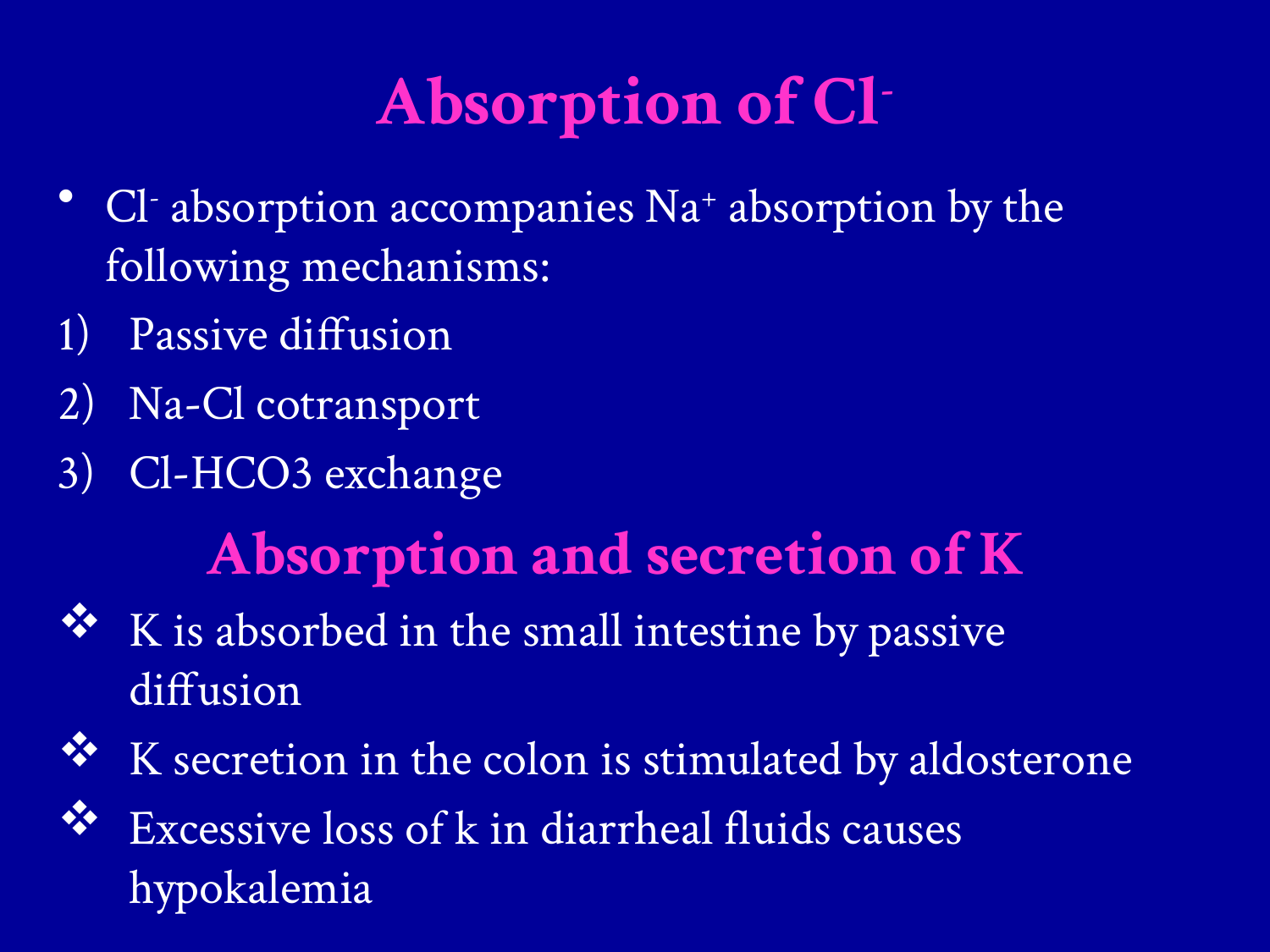

# Absorption of Cl-
Cl- absorption accompanies Na+ absorption by the following mechanisms:
Passive diffusion
Na-Cl cotransport
Cl-HCO3 exchange
Absorption and secretion of K
K is absorbed in the small intestine by passive diffusion
K secretion in the colon is stimulated by aldosterone
Excessive loss of k in diarrheal fluids causes hypokalemia